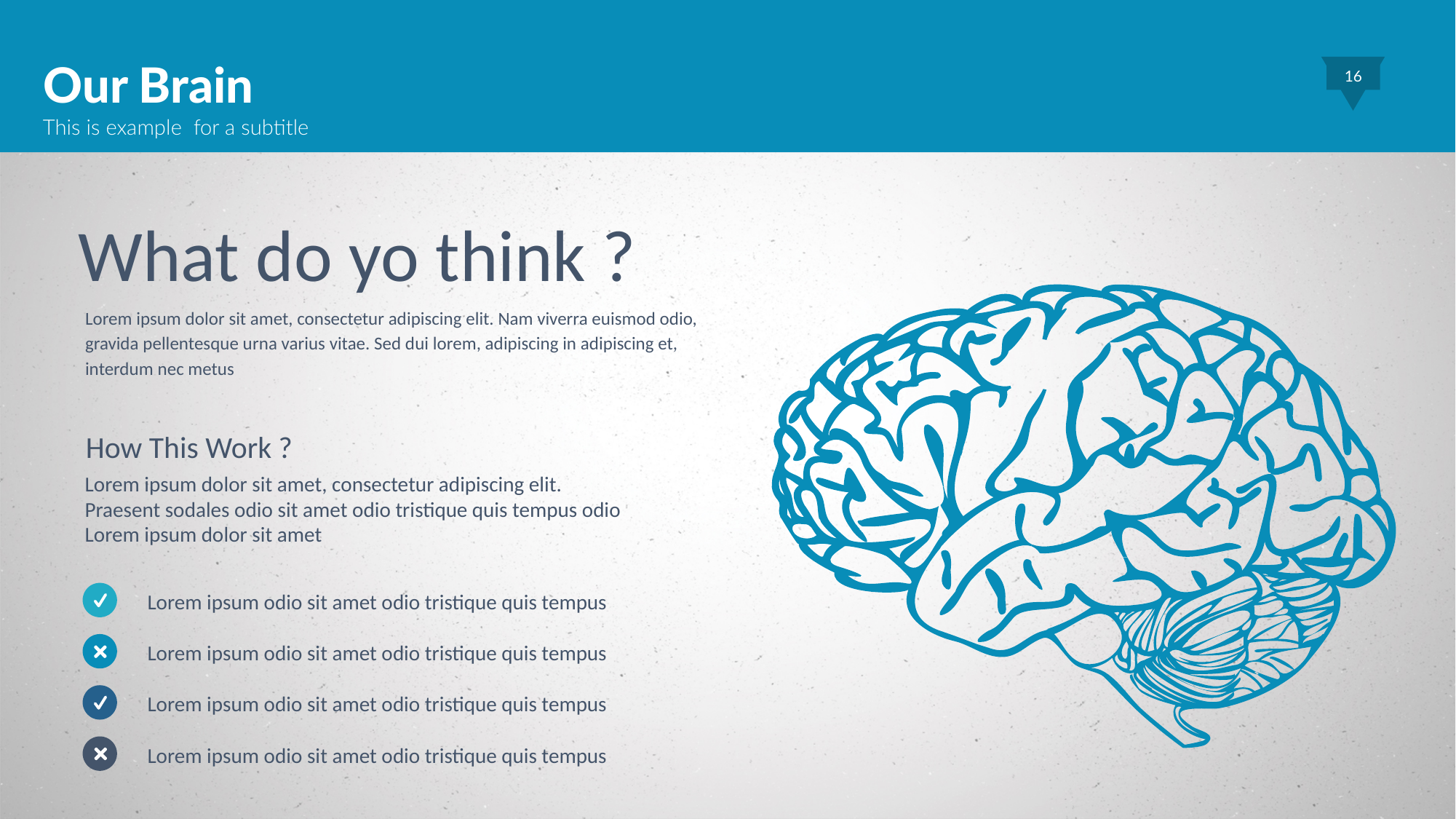

Our Brain
This is example  for a subtitle

16
What do yo think ?

Lorem ipsum dolor sit amet, consectetur adipiscing elit. Nam viverra euismod odio, gravida pellentesque urna varius vitae. Sed dui lorem, adipiscing in adipiscing et, interdum nec metus
How This Work ?
Lorem ipsum dolor sit amet, consectetur adipiscing elit. Praesent sodales odio sit amet odio tristique quis tempus odio Lorem ipsum dolor sit amet

Lorem ipsum odio sit amet odio tristique quis tempus

Lorem ipsum odio sit amet odio tristique quis tempus

Lorem ipsum odio sit amet odio tristique quis tempus

Lorem ipsum odio sit amet odio tristique quis tempus